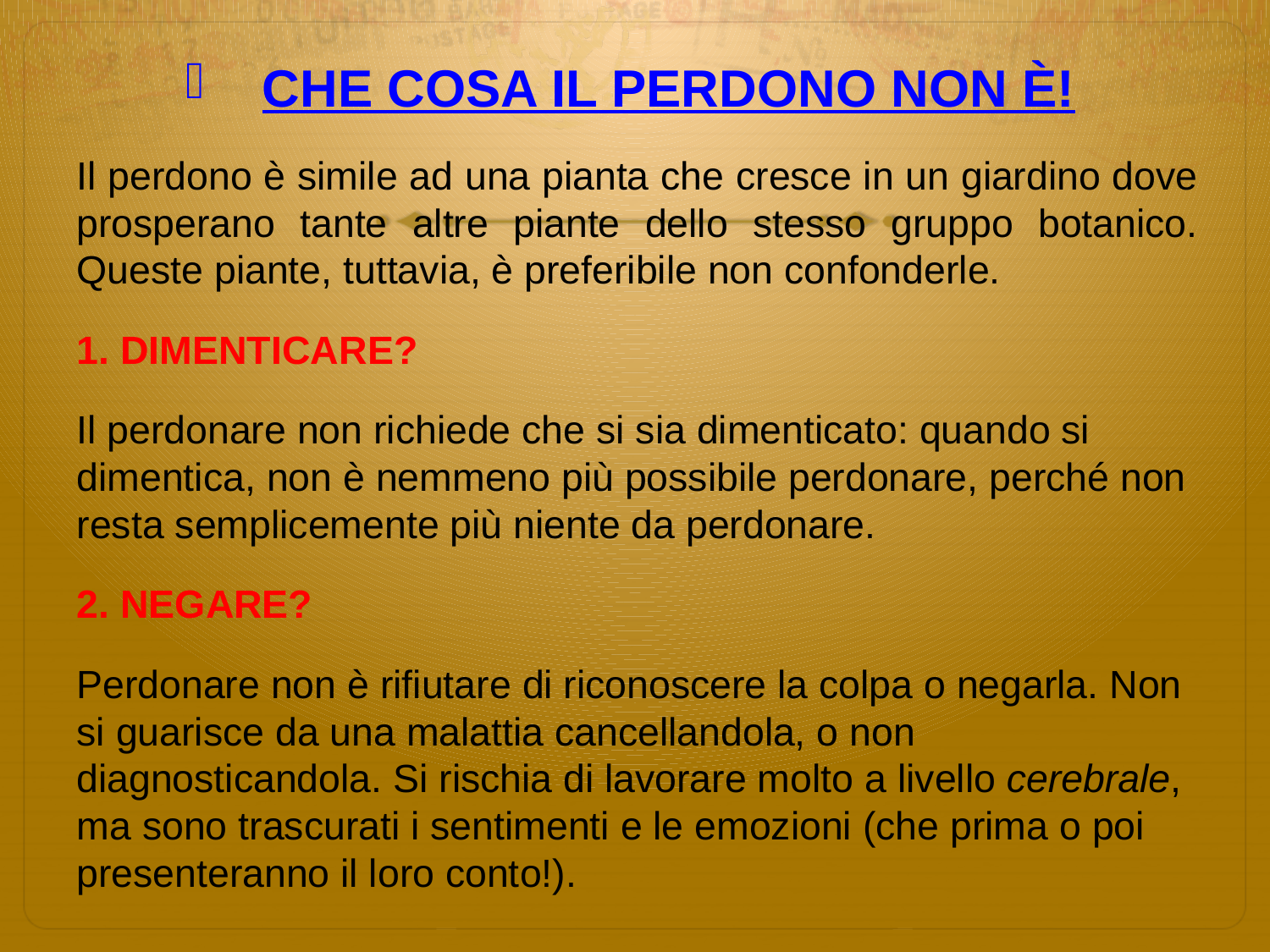

Che cosa il perdono NON è!
Il perdono è simile ad una pianta che cresce in un giardino dove prosperano tante altre piante dello stesso gruppo botanico. Queste piante, tuttavia, è preferibile non confonderle.
1. Dimenticare?
Il perdonare non richiede che si sia dimenticato: quando si dimentica, non è nemmeno più possibile perdonare, perché non resta semplicemente più niente da perdonare.
2. Negare?
Perdonare non è rifiutare di riconoscere la colpa o negarla. Non si guarisce da una malattia cancellandola, o non diagnosticandola. Si rischia di lavorare molto a livello cerebrale, ma sono trascurati i sentimenti e le emozioni (che prima o poi presenteranno il loro conto!).